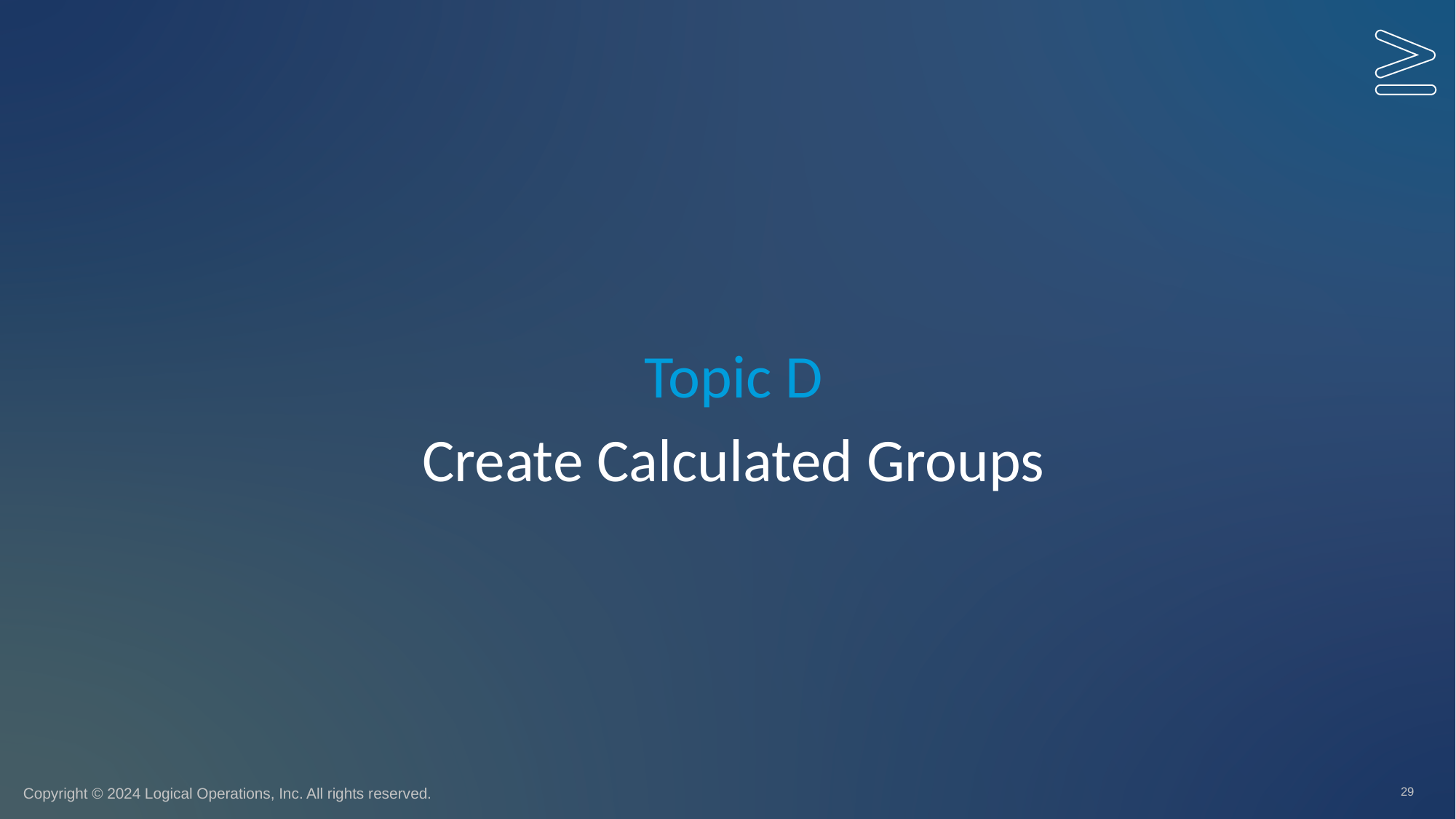

Topic D
# Create Calculated Groups
29